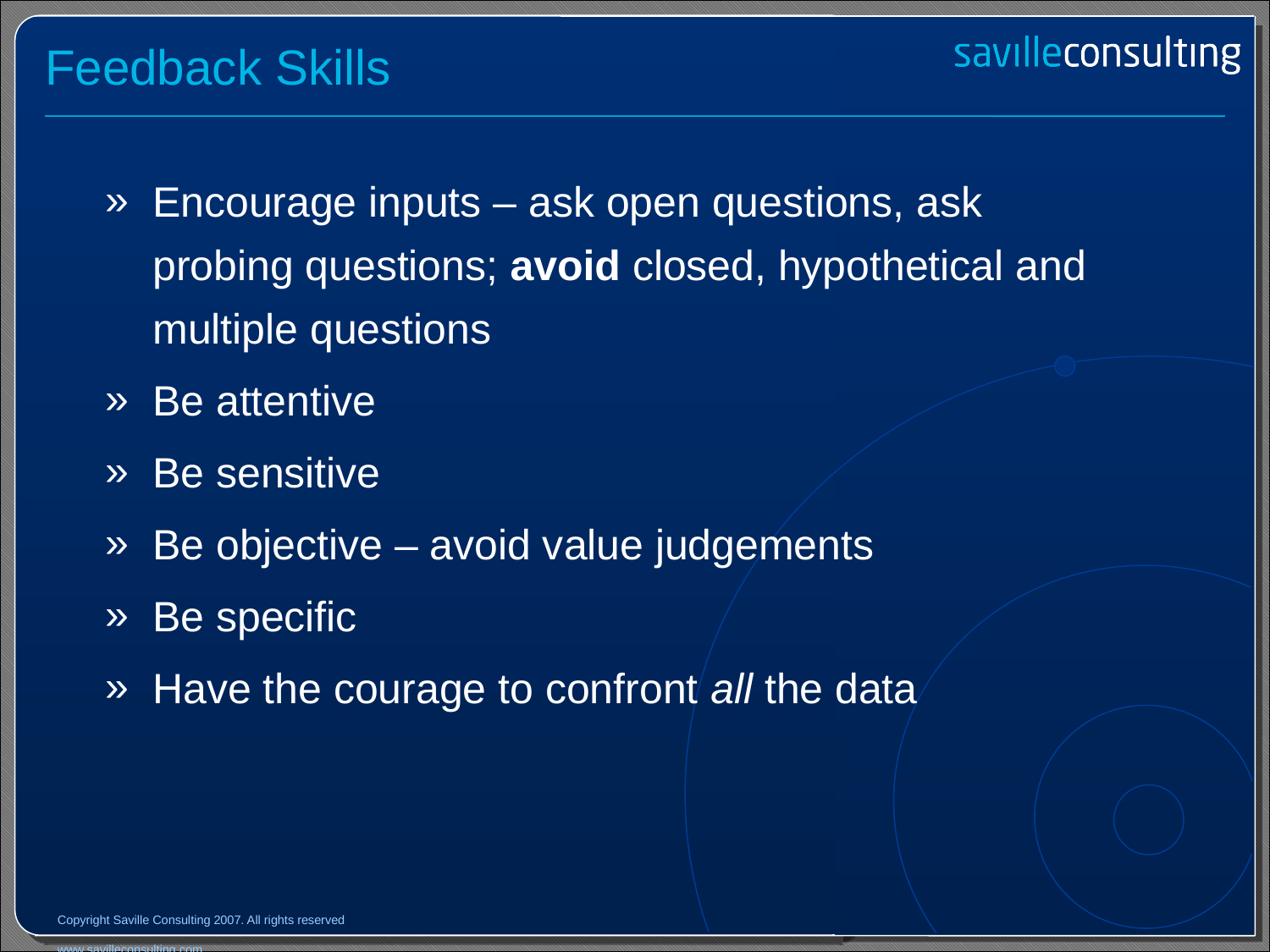

# Feedback Skills
Encourage inputs – ask open questions, ask probing questions; avoid closed, hypothetical and multiple questions
Be attentive
Be sensitive
Be objective – avoid value judgements
Be specific
Have the courage to confront all the data